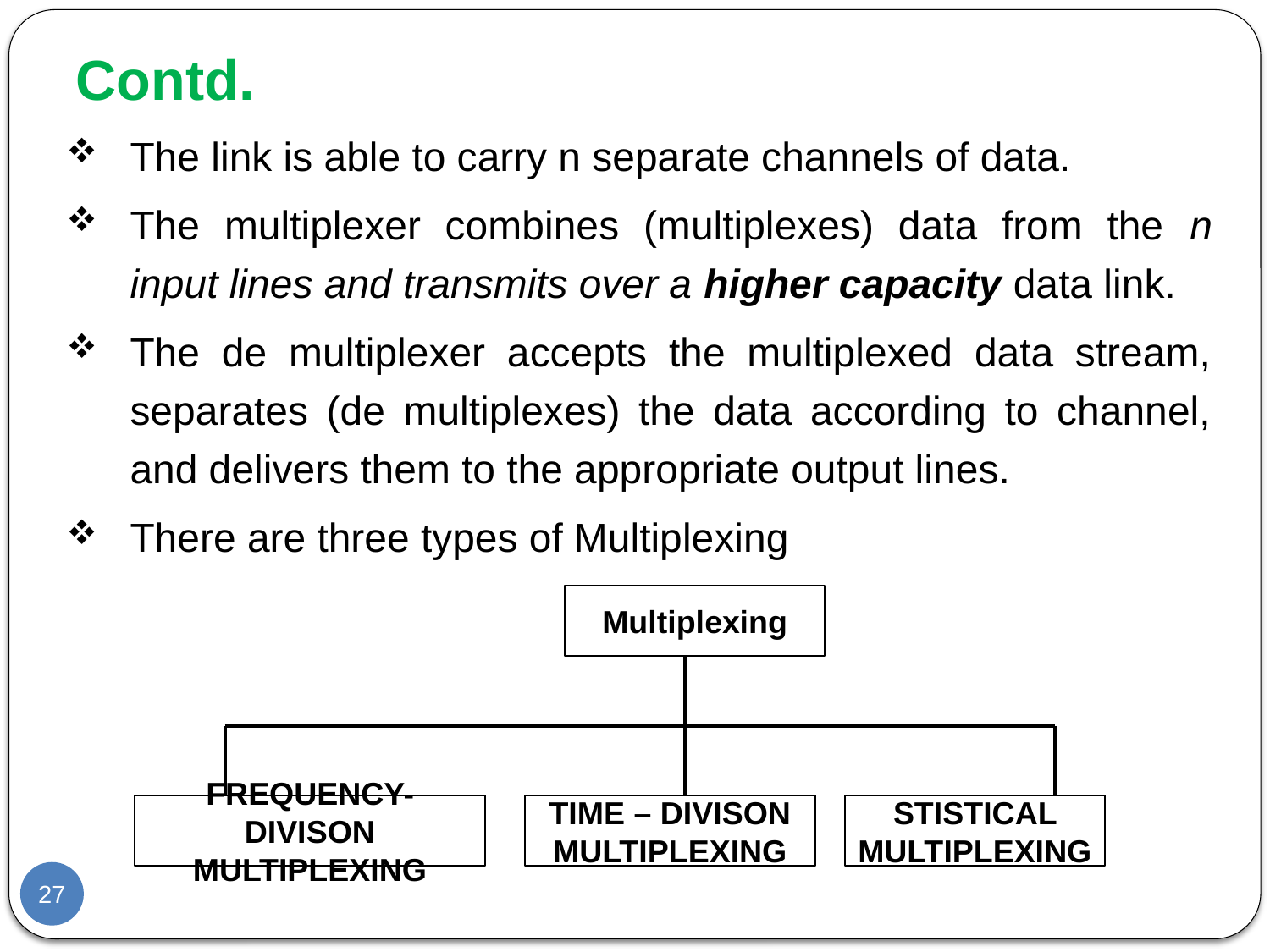

# Contd.
The link is able to carry n separate channels of data.
The multiplexer combines (multiplexes) data from the n input lines and transmits over a higher capacity data link.
The de multiplexer accepts the multiplexed data stream, separates (de multiplexes) the data according to channel, and delivers them to the appropriate output lines.
There are three types of Multiplexing
Multiplexing
FREQUENCY- DIVISON MULTIPLEXING
TIME – DIVISON MULTIPLEXING
STISTICAL MULTIPLEXING
27